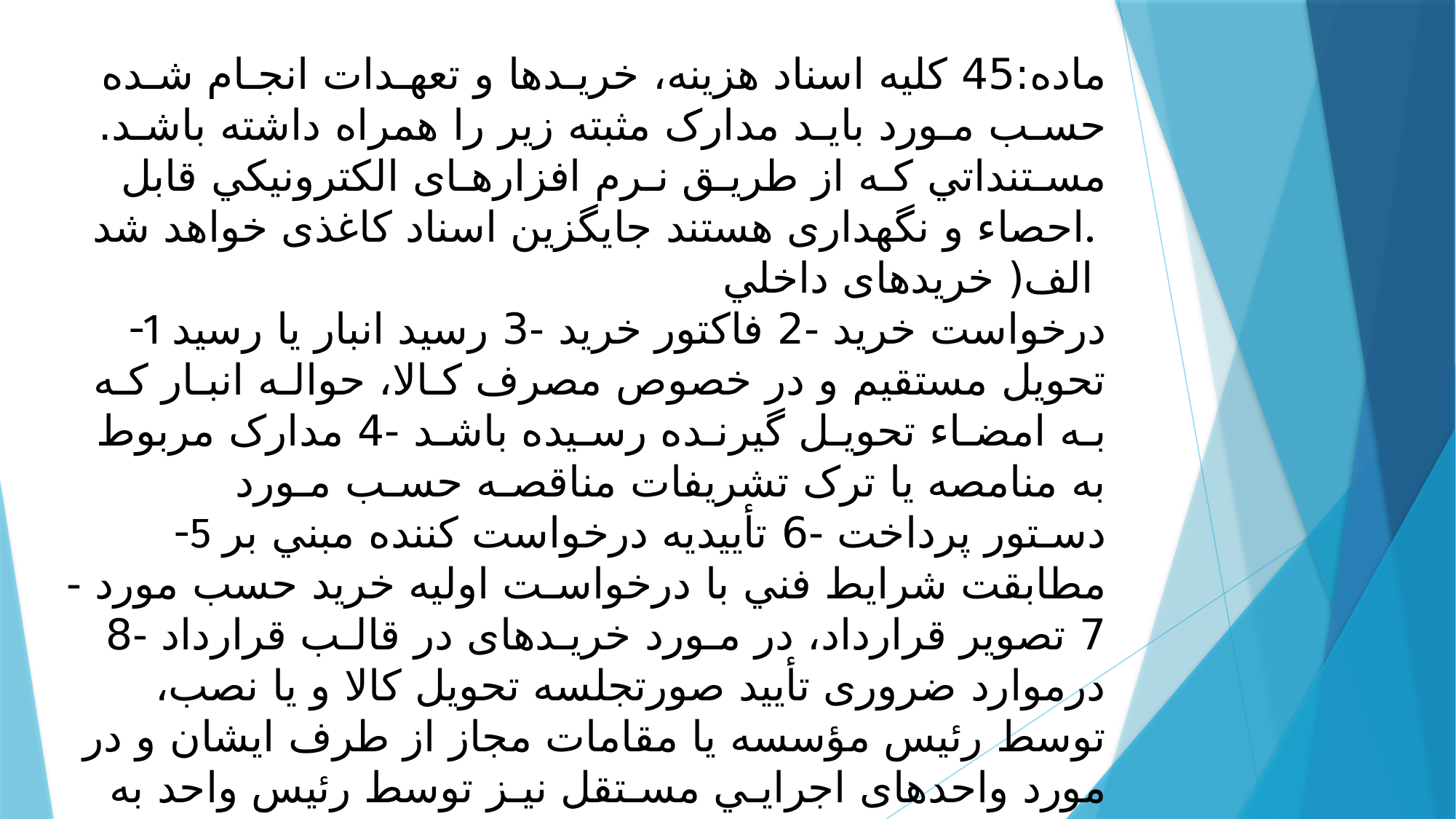

ماده:45 کلیه اسناد هزينه، خريـدها و تعهـدات انجـام شـده حسـب مـورد بايـد مدارک مثبته زير را همراه داشته باشـد. مسـتنداتي کـه از طريـق نـرم افزارهـای الکترونیکي قابل احصاء و نگهداری هستند جايگزين اسناد کاغذی خواهد شد.
الف( خريدهای داخلي
-1 درخواست خريد -2 فاکتور خريد -3 رسید انبار يا رسید تحويل مستقیم و در خصوص مصرف کـالا، حوالـه انبـار کـه بـه امضـاء تحويـل گیرنـده رسـیده باشـد -4 مدارک مربوط به منامصه يا ترک تشريفات مناقصـه حسـب مـورد
 -5 دسـتور پرداخت -6 تأيیديه درخواست کننده مبني بر مطابقت شرايط فني با درخواسـت اولیه خريد حسب مورد -7 تصوير قرارداد، در مـورد خريـدهای در قالـب قرارداد -8 درموارد ضروری تأيید صورتجلسه تحويل کالا و يا نصب، توسط رئیس مؤسسه يا مقامات مجاز از طرف ايشان و در مورد واحدهای اجرايـي مسـتقل نیـز توسط رئیس واحد به منزله صدور رسید انبار حواله انبار خواهد بود.